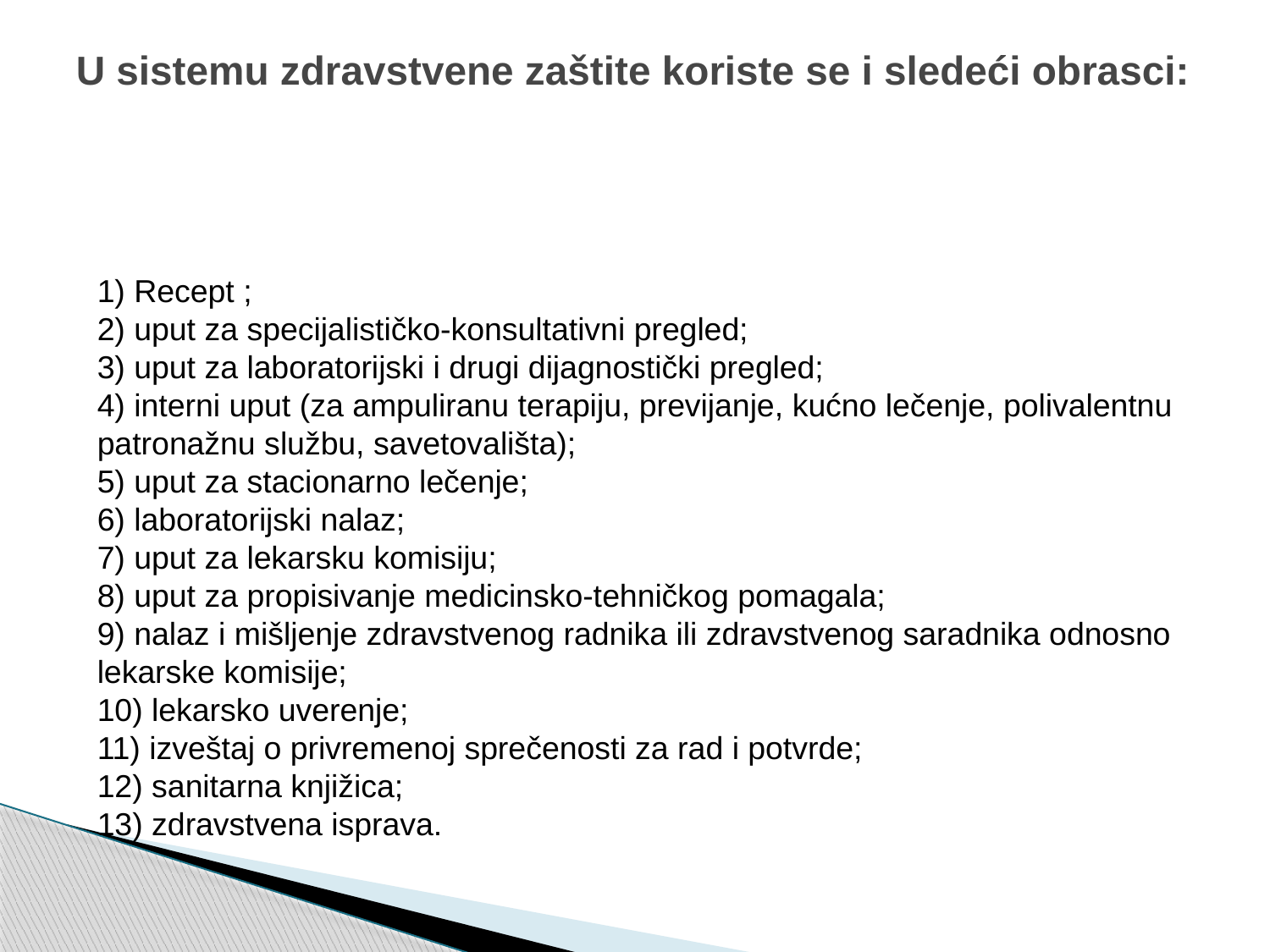

# U sistemu zdravstvene zaštite koriste se i sledeći obrasci:

1) Recept ;
2) uput za specijalističko-konsultativni pregled;
3) uput za laboratorijski i drugi dijagnostički pregled;
4) interni uput (za ampuliranu terapiju, previjanje, kućno lečenje, polivalentnu patronažnu službu, savetovališta);
5) uput za stacionarno lečenje;
6) laboratorijski nalaz;
7) uput za lekarsku komisiju;
8) uput za propisivanje medicinsko-tehničkog pomagala;
9) nalaz i mišljenje zdravstvenog radnika ili zdravstvenog saradnika odnosno lekarske komisije;
10) lekarsko uverenje;
11) izveštaj o privremenoj sprečenosti za rad i potvrde;
12) sanitarna knjižica;
13) zdravstvena isprava.